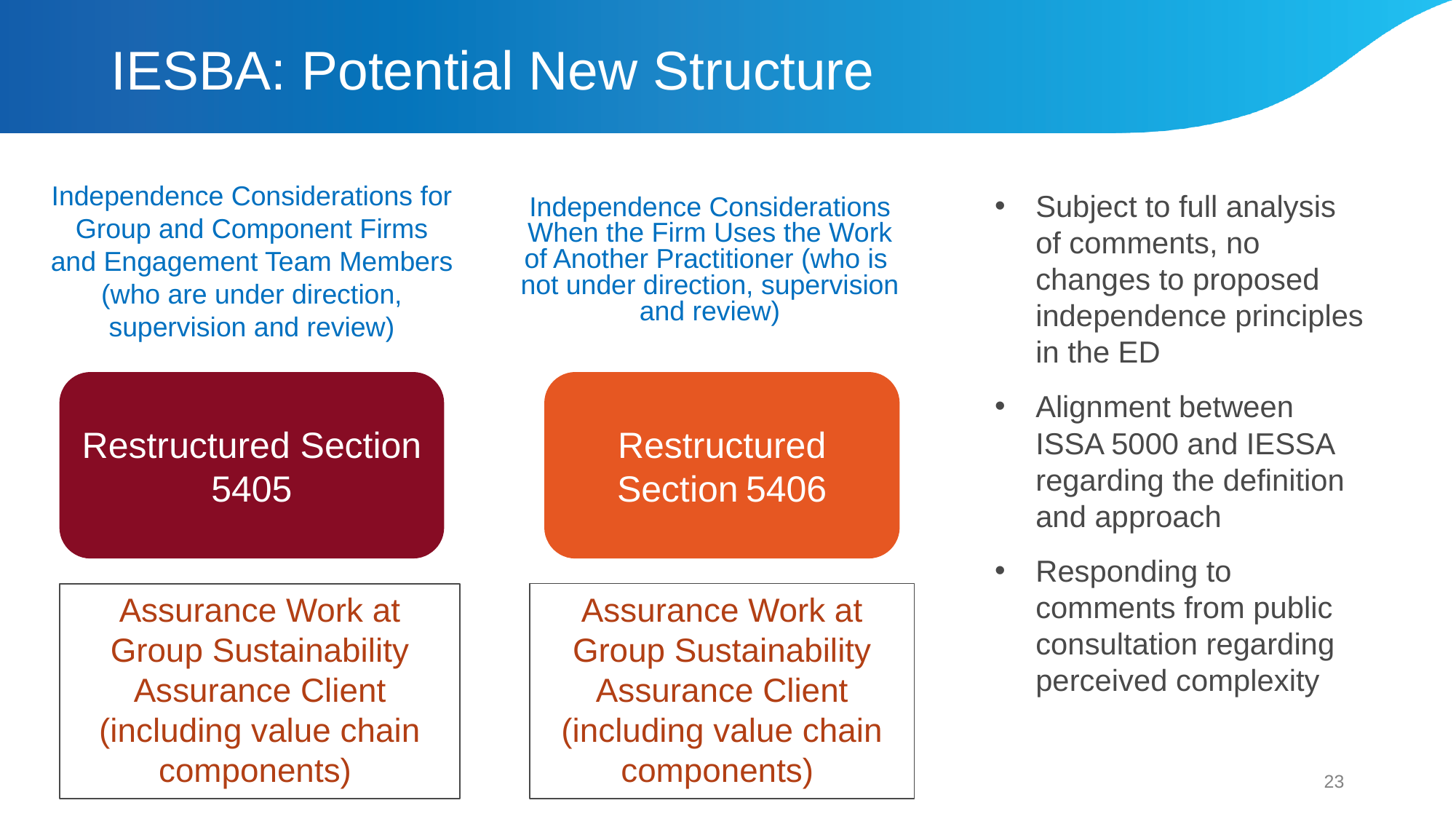

# IESBA: Potential New Structure
Independence Considerations for Group and Component Firms and Engagement Team Members (who are under direction, supervision and review)
Independence Considerations When the Firm Uses the Work of Another Practitioner (who is  not under direction, supervision and review)
Subject to full analysis of comments, no changes to proposed independence principles in the ED
Alignment between ISSA 5000 and IESSA regarding the definition and approach
Responding to comments from public consultation regarding perceived complexity
Restructured Section 5405
Restructured Section 5406
Assurance Work at Group Sustainability Assurance Client (including value chain components)
Assurance Work at Group Sustainability Assurance Client (including value chain components)
23